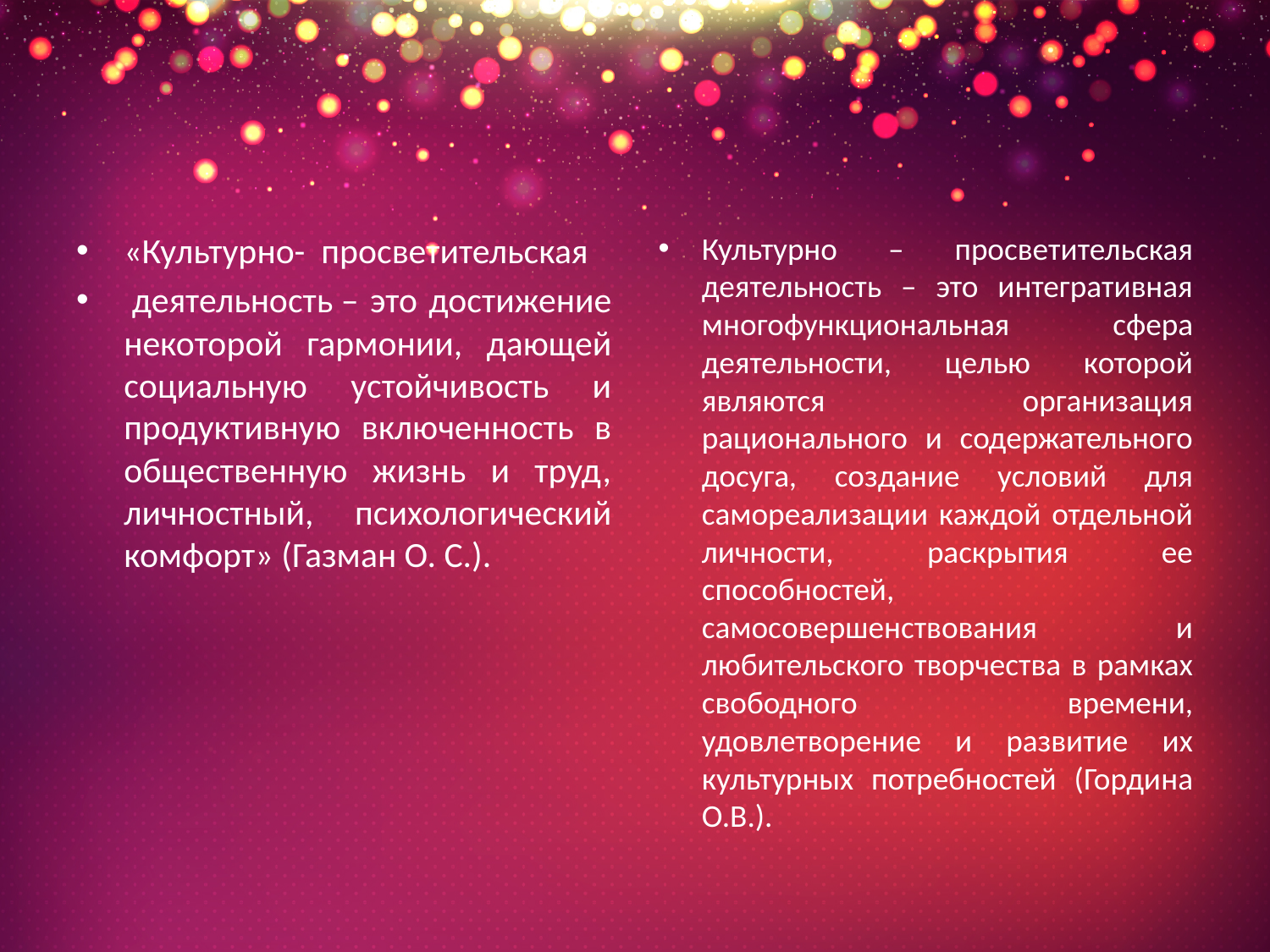

#
«Культурно-  просветительская
 деятельность – это достижение некоторой гармонии, дающей социальную устойчивость и продуктивную включенность в общественную жизнь и труд, личностный, психологический комфорт» (Газман О. С.).
Культурно – просветительская деятельность – это интегративная многофункциональная сфера деятельности, целью которой являются организация рационального и содержательного досуга, создание условий для самореализации каждой отдельной личности, раскрытия ее способностей, самосовершенствования и любительского творчества в рамках свободного времени, удовлетворение и развитие их культурных потребностей (Гордина О.В.).